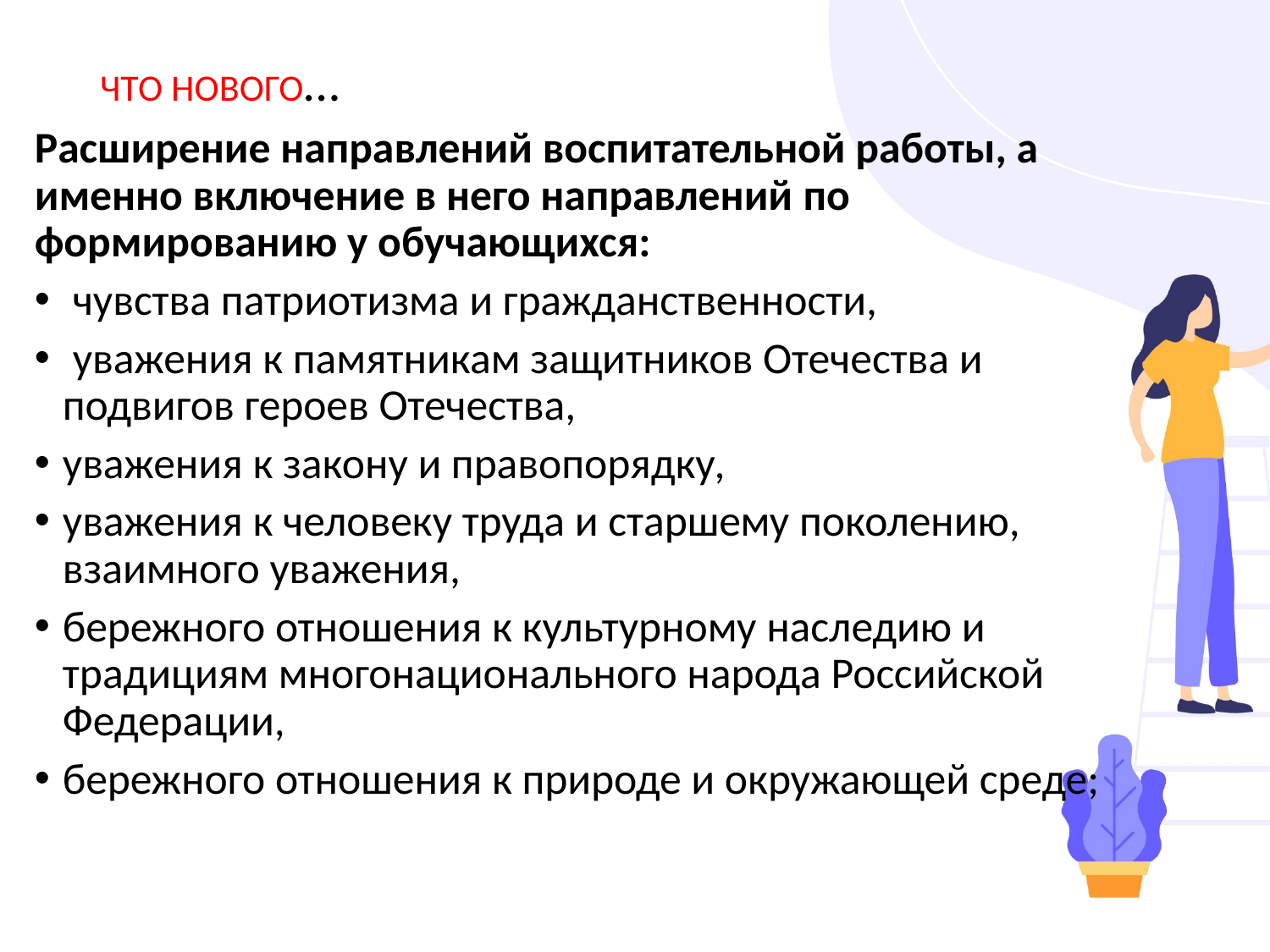

# ЧТО НОВОГО…
Расширение направлений воспитательной работы, а именно включение в него направлений по формированию у обучающихся:
 чувства патриотизма и гражданственности,
 уважения к памятникам защитников Отечества и подвигов героев Отечества,
уважения к закону и правопорядку,
уважения к человеку труда и старшему поколению, взаимного уважения,
бережного отношения к культурному наследию и традициям многонационального народа Российской Федерации,
бережного отношения к природе и окружающей среде;